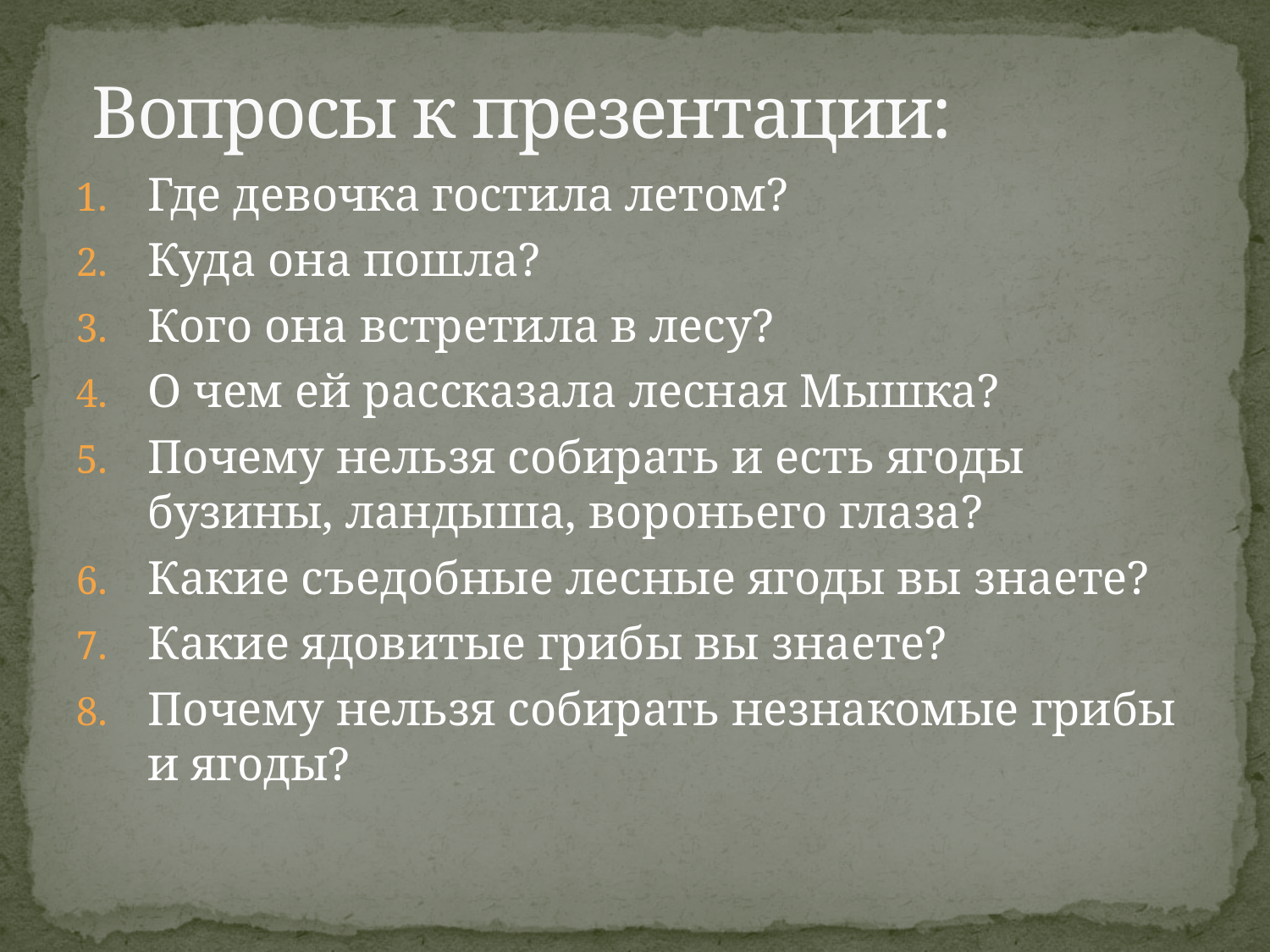

# Вопросы к презентации:
Где девочка гостила летом?
Куда она пошла?
Кого она встретила в лесу?
О чем ей рассказала лесная Мышка?
Почему нельзя собирать и есть ягоды бузины, ландыша, вороньего глаза?
Какие съедобные лесные ягоды вы знаете?
Какие ядовитые грибы вы знаете?
Почему нельзя собирать незнакомые грибы и ягоды?